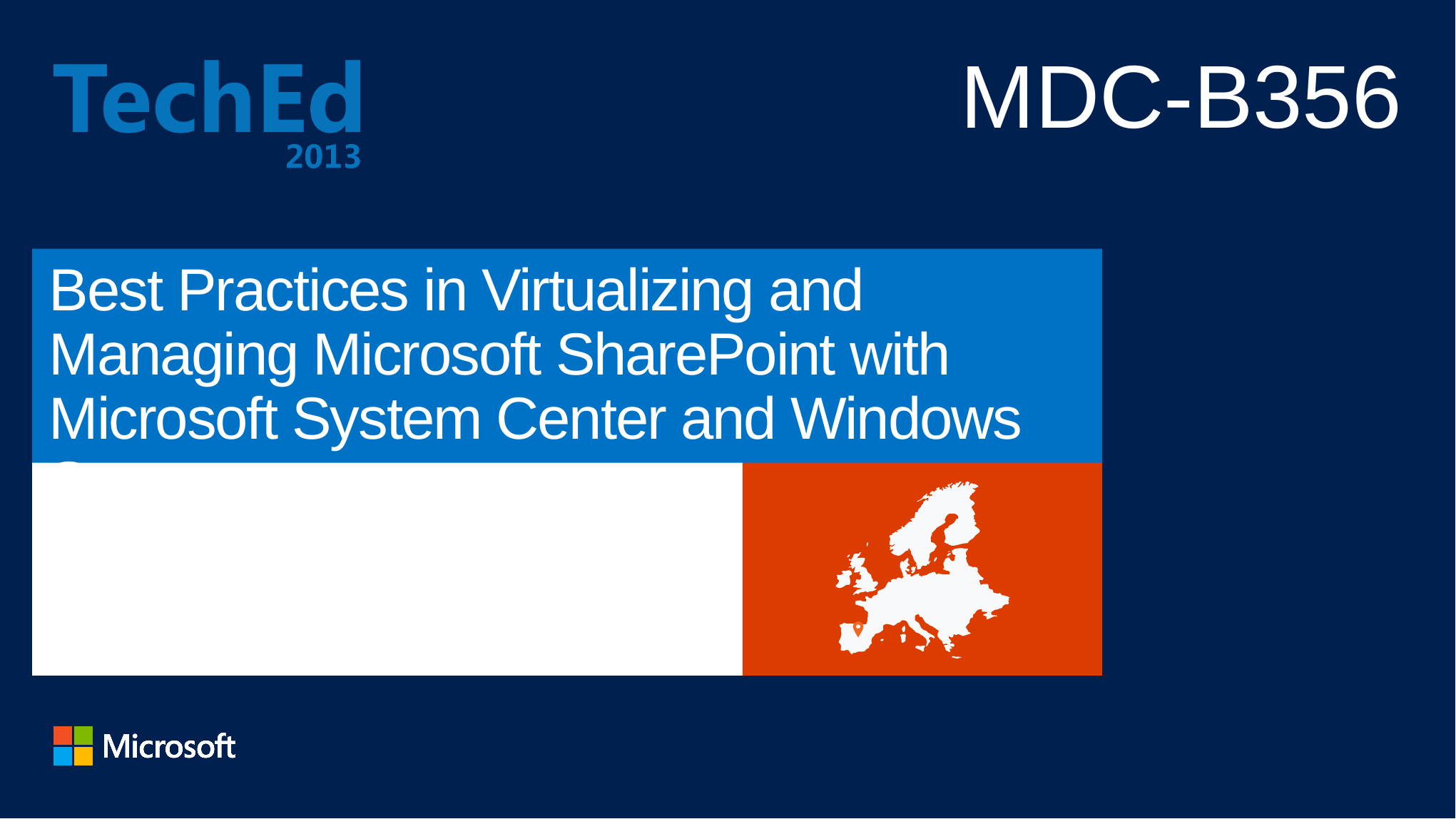

MDC-B356
# Best Practices in Virtualizing and Managing Microsoft SharePoint with Microsoft System Center and Windows Server
Simon Skinner [MVP]